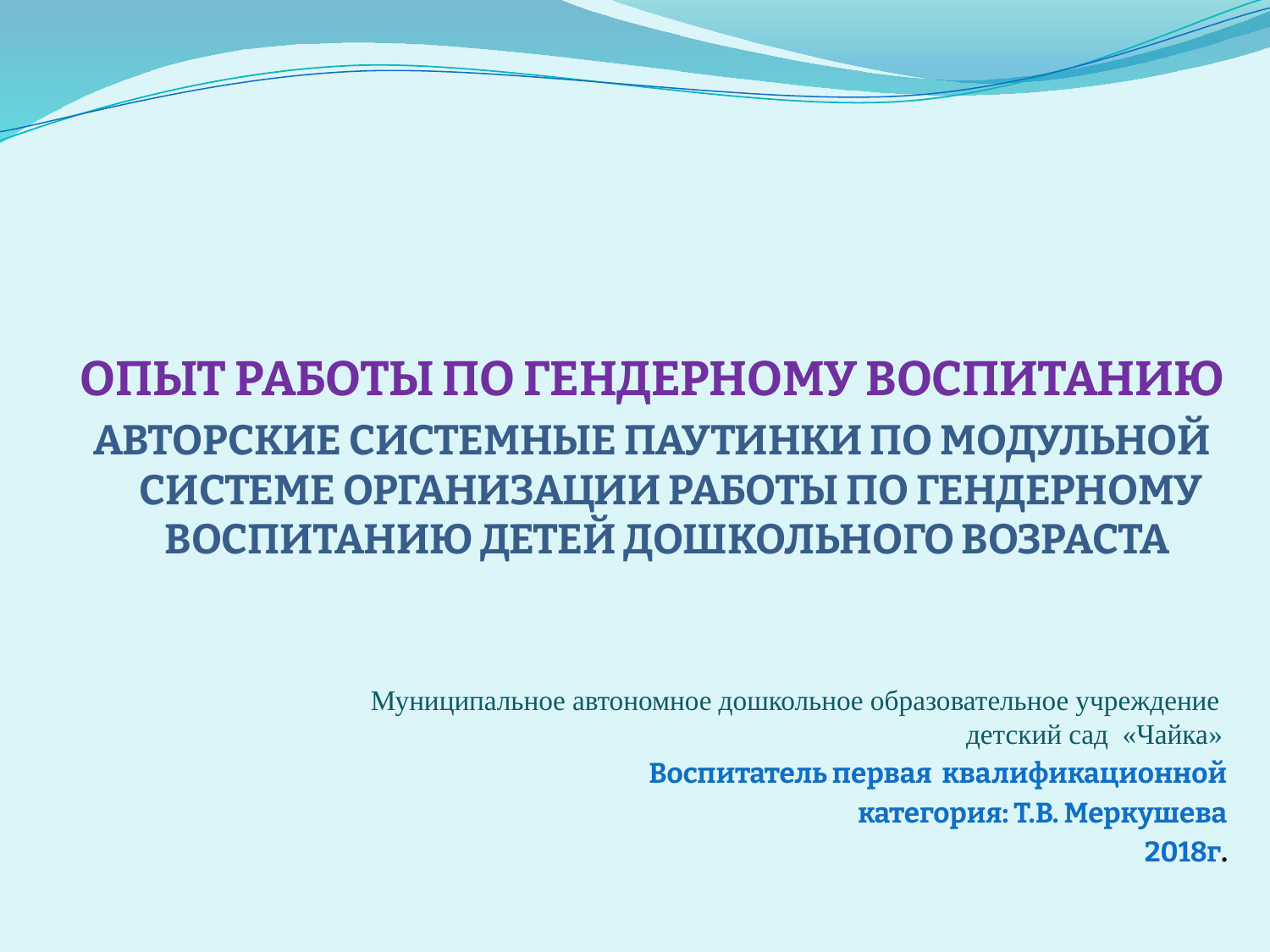

# Опыт работы по гендерному воспитанию
Авторские системные паутинки по модульной системе организации работы по гендерному воспитанию детей дошкольного возраста

Муниципальное автономное дошкольное образовательное учреждение
детский сад  «Чайка»
Воспитатель первая  квалификационной
 категория: Т.В. Меркушева
2018г.